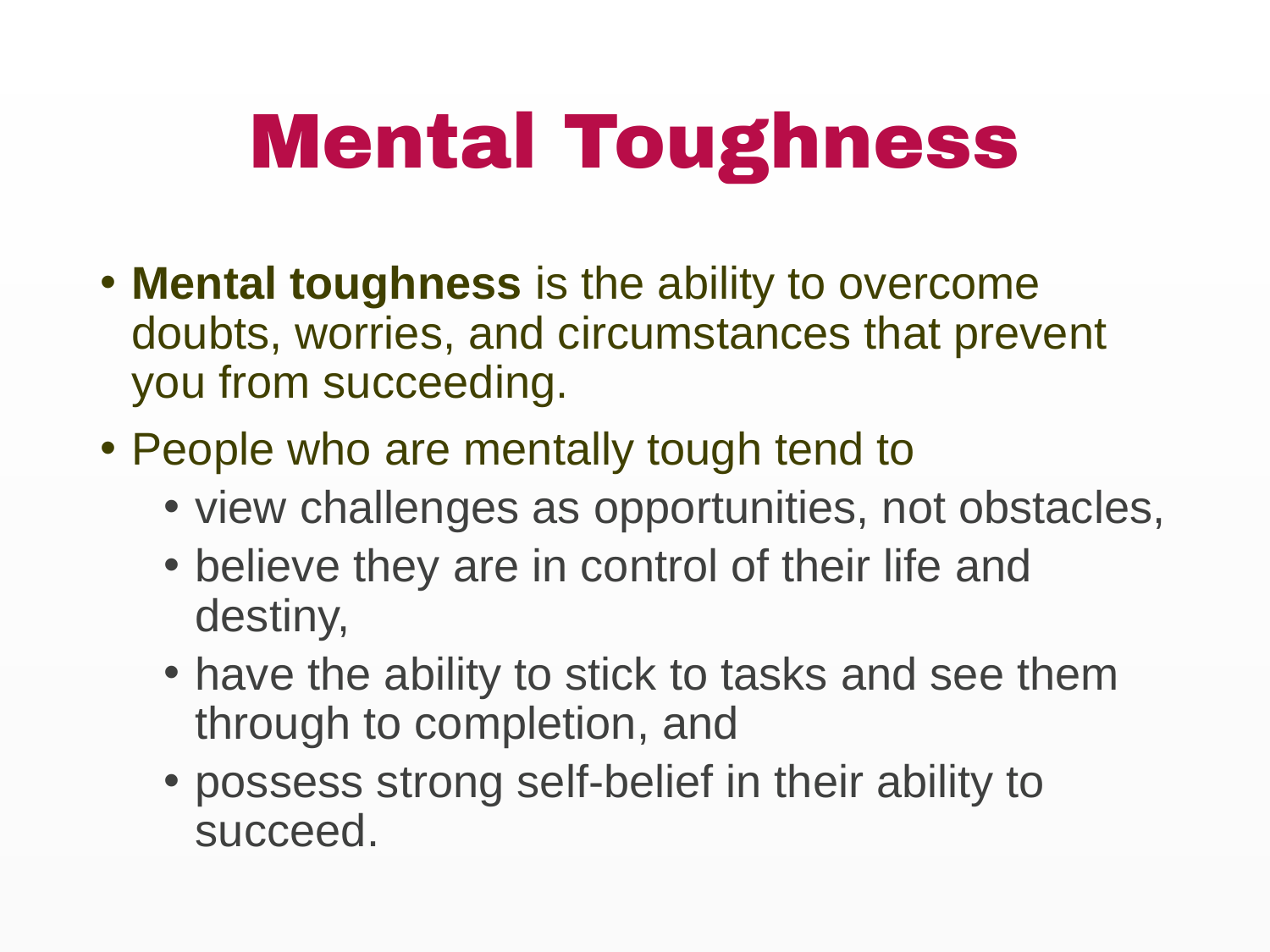

# Mental Toughness
Mental toughness is the ability to overcome doubts, worries, and circumstances that prevent you from succeeding.
People who are mentally tough tend to
view challenges as opportunities, not obstacles,
believe they are in control of their life and destiny,
have the ability to stick to tasks and see them through to completion, and
possess strong self-belief in their ability to succeed.